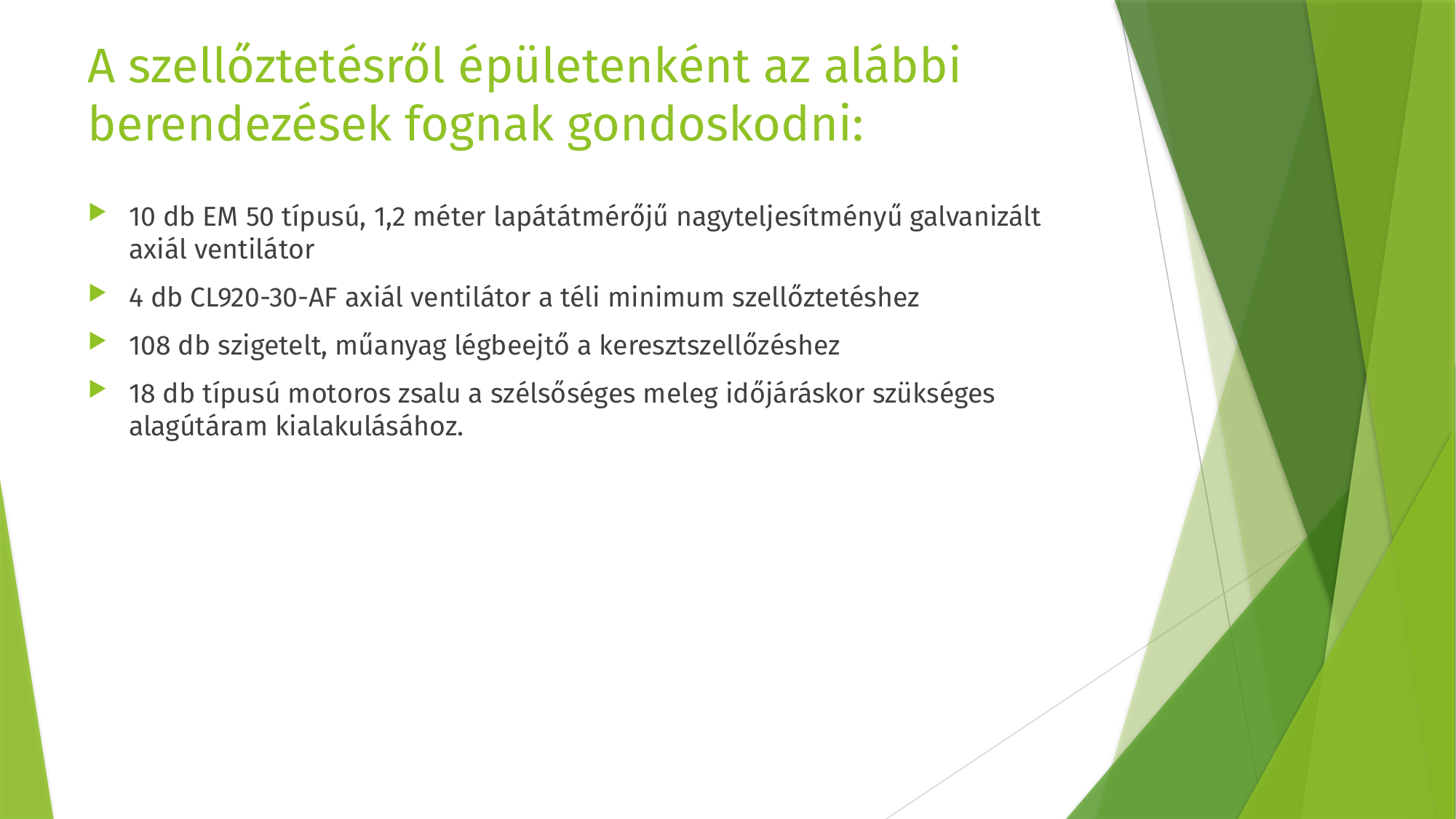

# A szellőztetésről épületenként az alábbi berendezések fognak gondoskodni:
10 db EM 50 típusú, 1,2 méter lapátátmérőjű nagyteljesítményű galvanizált axiál ventilátor
4 db CL920-30-AF axiál ventilátor a téli minimum szellőztetéshez
108 db szigetelt, műanyag légbeejtő a keresztszellőzéshez
18 db típusú motoros zsalu a szélsőséges meleg időjáráskor szükséges alagútáram kialakulásához.